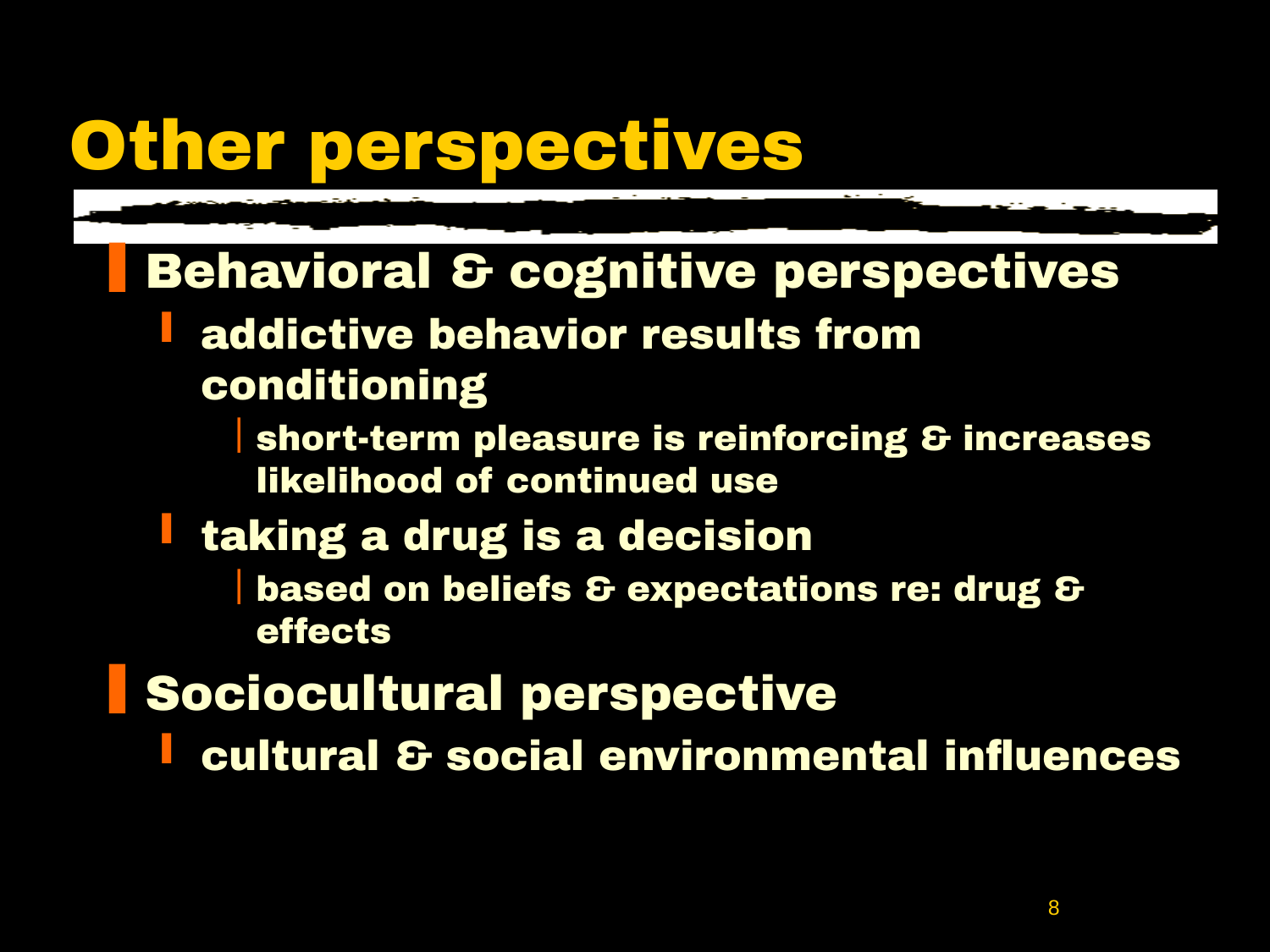

# Other perspectives
Behavioral & cognitive perspectives
addictive behavior results from conditioning
short-term pleasure is reinforcing & increases likelihood of continued use
taking a drug is a decision
based on beliefs & expectations re: drug & effects
Sociocultural perspective
cultural & social environmental influences